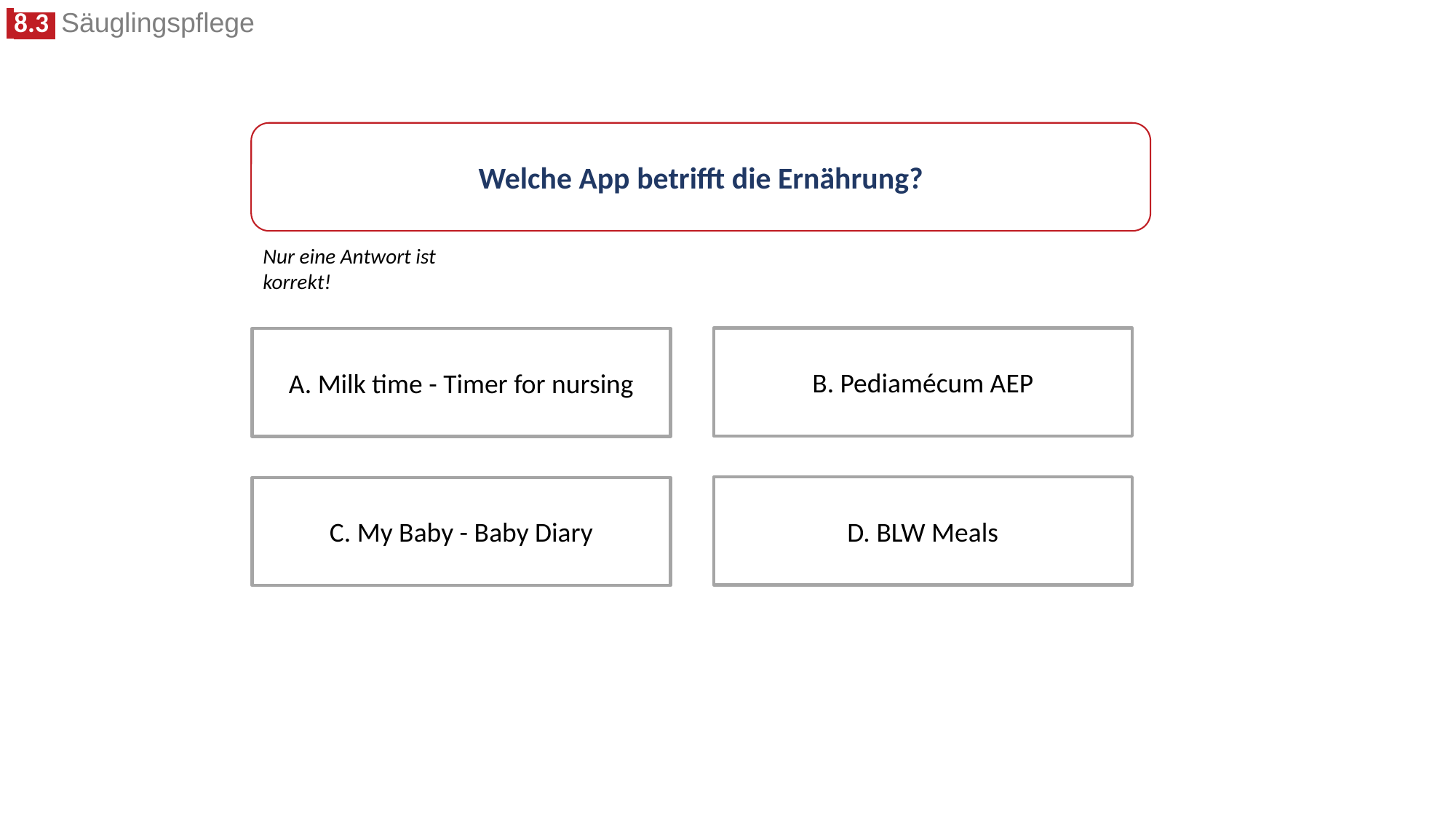

Welche App betrifft die Ernährung?
Nur eine Antwort ist korrekt!
B. Pediamécum AEP
A. Milk time - Timer for nursing
D. BLW Meals
C. My Baby - Baby Diary